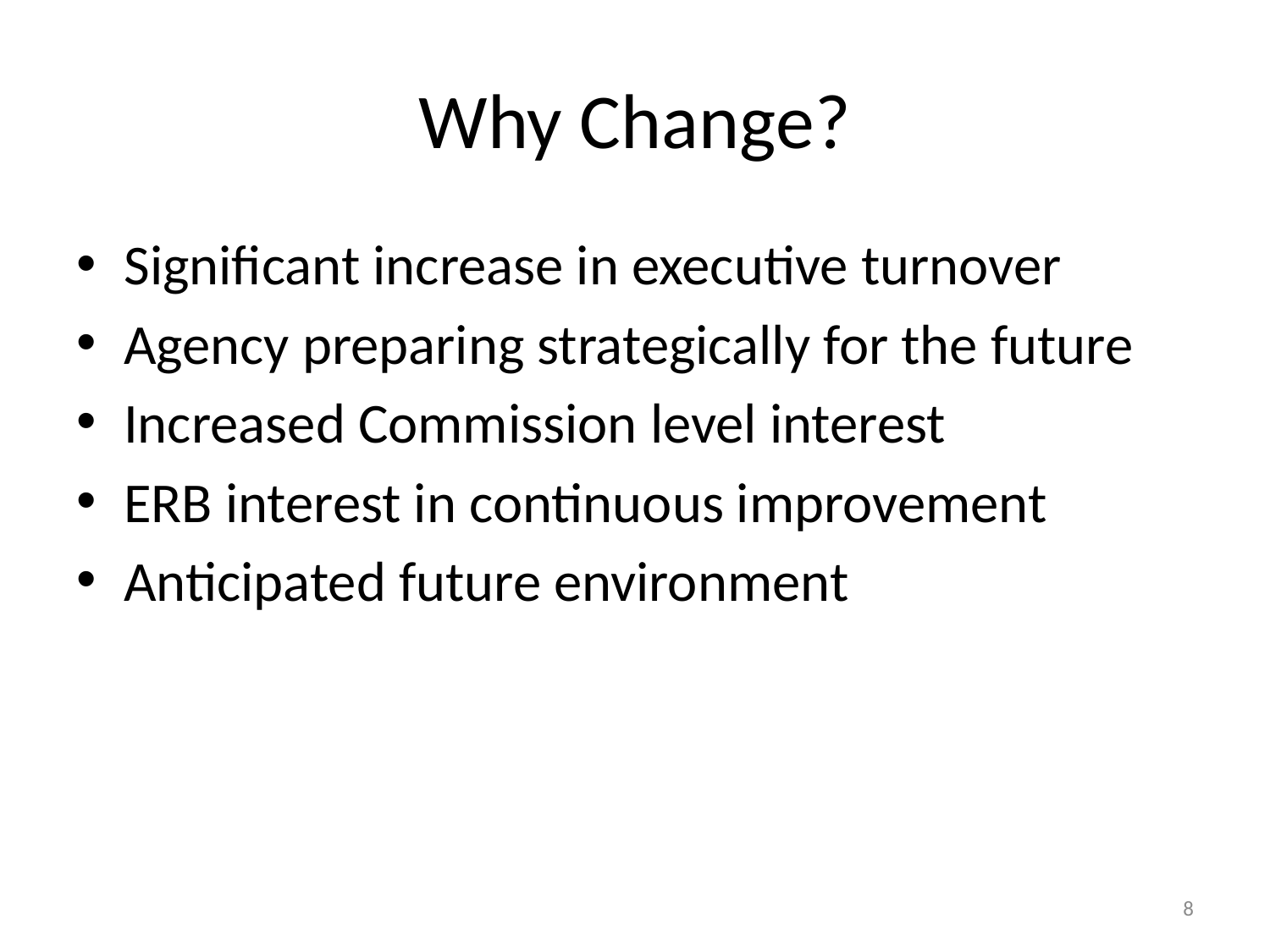

# Why Change?
Significant increase in executive turnover
Agency preparing strategically for the future
Increased Commission level interest
ERB interest in continuous improvement
Anticipated future environment
8